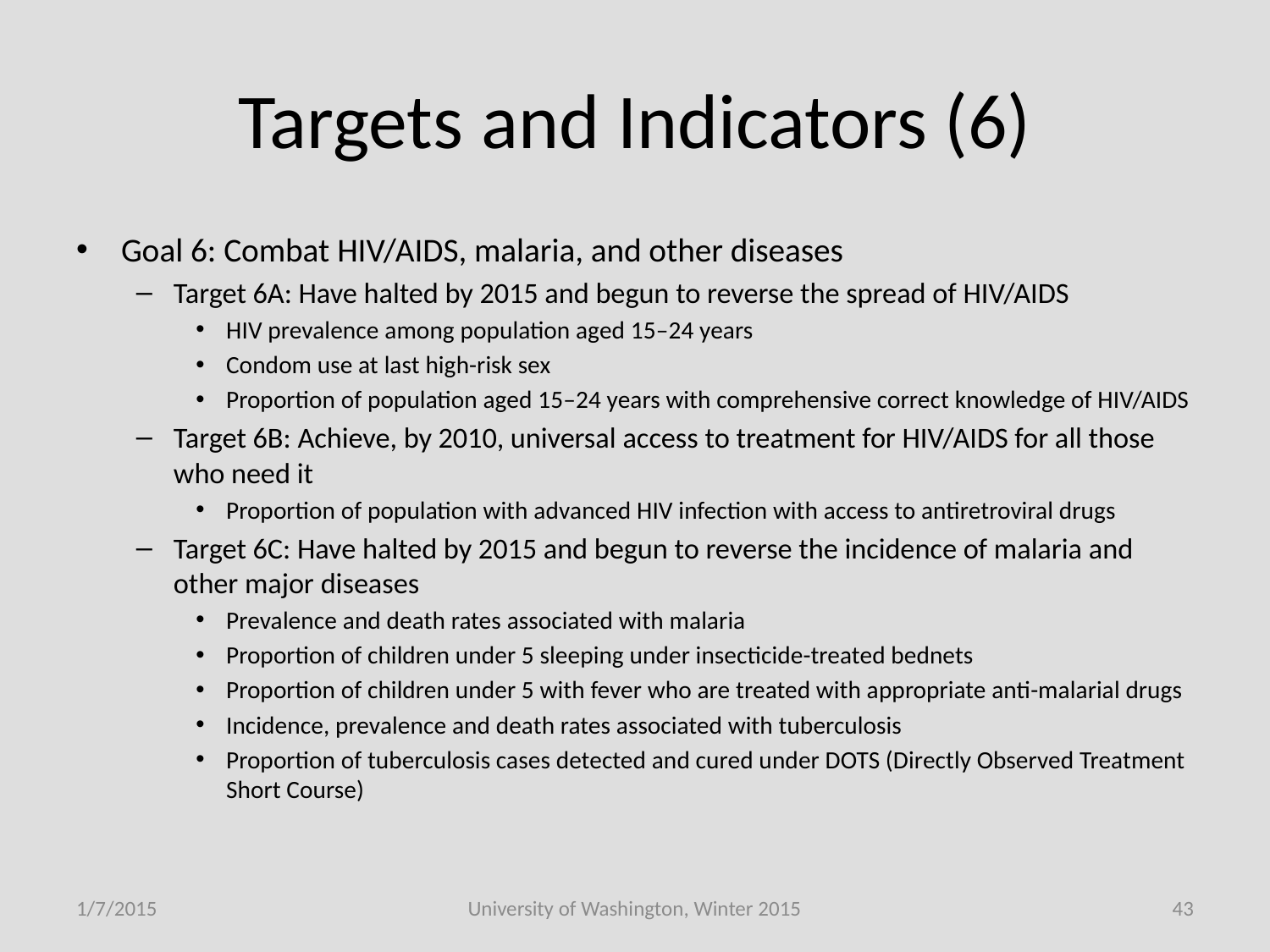

# Targets and Indicators (6)
Goal 6: Combat HIV/AIDS, malaria, and other diseases
Target 6A: Have halted by 2015 and begun to reverse the spread of HIV/AIDS
HIV prevalence among population aged 15–24 years
Condom use at last high-risk sex
Proportion of population aged 15–24 years with comprehensive correct knowledge of HIV/AIDS
Target 6B: Achieve, by 2010, universal access to treatment for HIV/AIDS for all those who need it
Proportion of population with advanced HIV infection with access to antiretroviral drugs
Target 6C: Have halted by 2015 and begun to reverse the incidence of malaria and other major diseases
Prevalence and death rates associated with malaria
Proportion of children under 5 sleeping under insecticide-treated bednets
Proportion of children under 5 with fever who are treated with appropriate anti-malarial drugs
Incidence, prevalence and death rates associated with tuberculosis
Proportion of tuberculosis cases detected and cured under DOTS (Directly Observed Treatment Short Course)
1/7/2015
University of Washington, Winter 2015
43